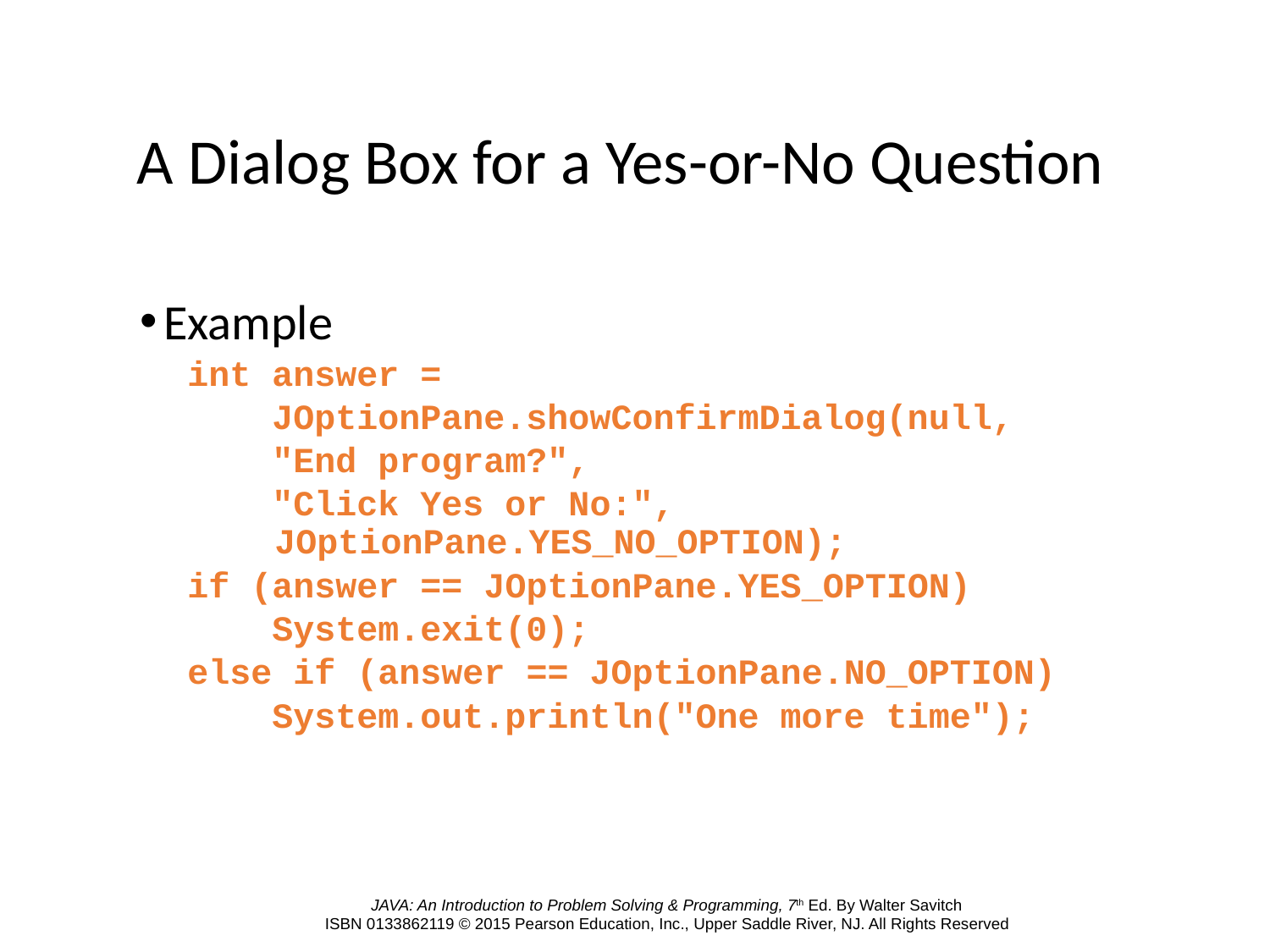

A Dialog Box for a Yes-or-No Question
Example
int answer =
    JOptionPane.showConfirmDialog(null,
    "End program?",
    "Click Yes or No:",
   JOptionPane.YES_NO_OPTION);
if (answer == JOptionPane.YES_OPTION)
    System.exit(0);
else if (answer == JOptionPane.NO_OPTION)
    System.out.println("One more time");